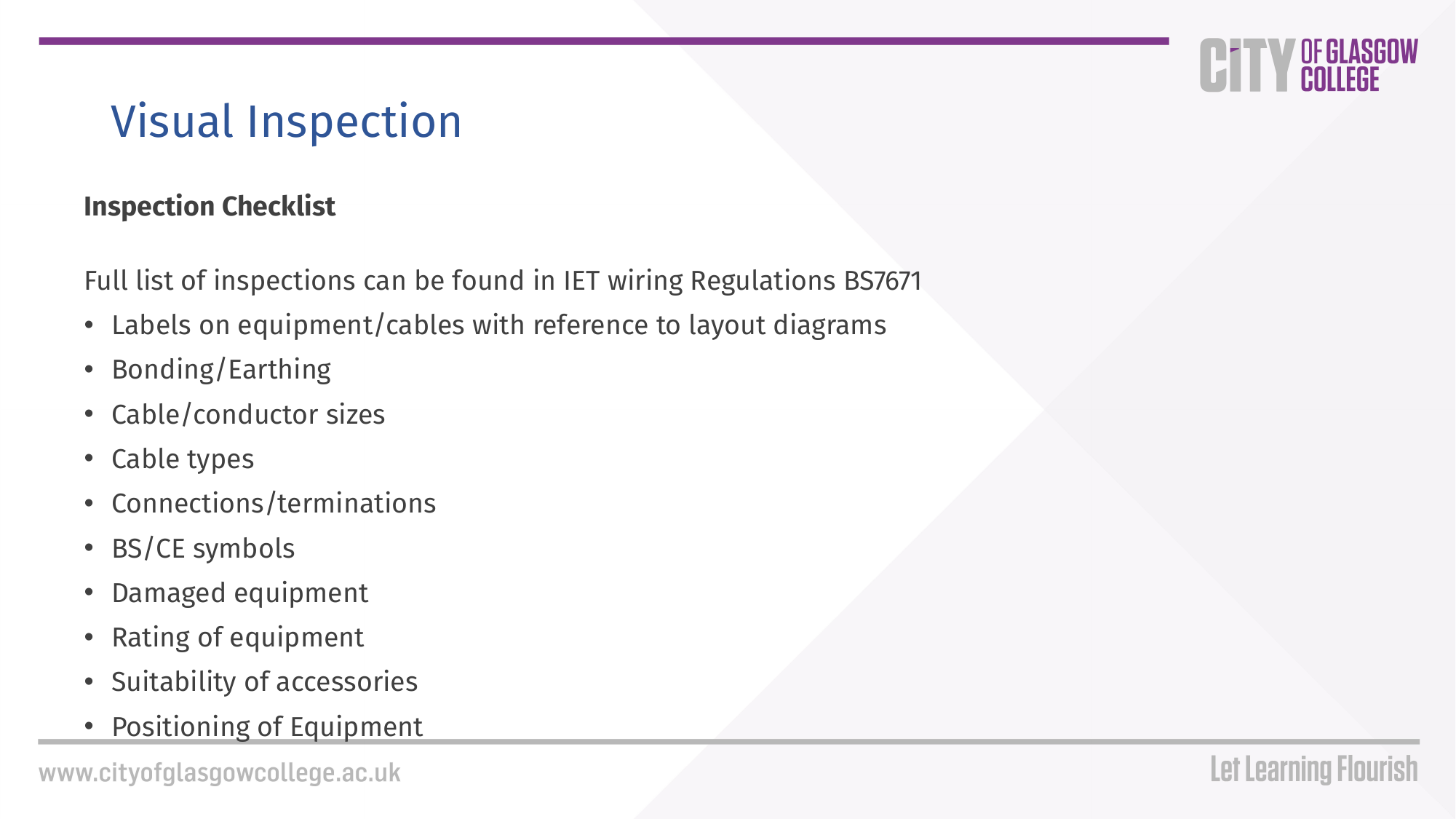

# Visual Inspection
Inspection Checklist
Full list of inspections can be found in IET wiring Regulations BS7671
Labels on equipment/cables with reference to layout diagrams
Bonding/Earthing
Cable/conductor sizes
Cable types
Connections/terminations
BS/CE symbols
Damaged equipment
Rating of equipment
Suitability of accessories
Positioning of Equipment